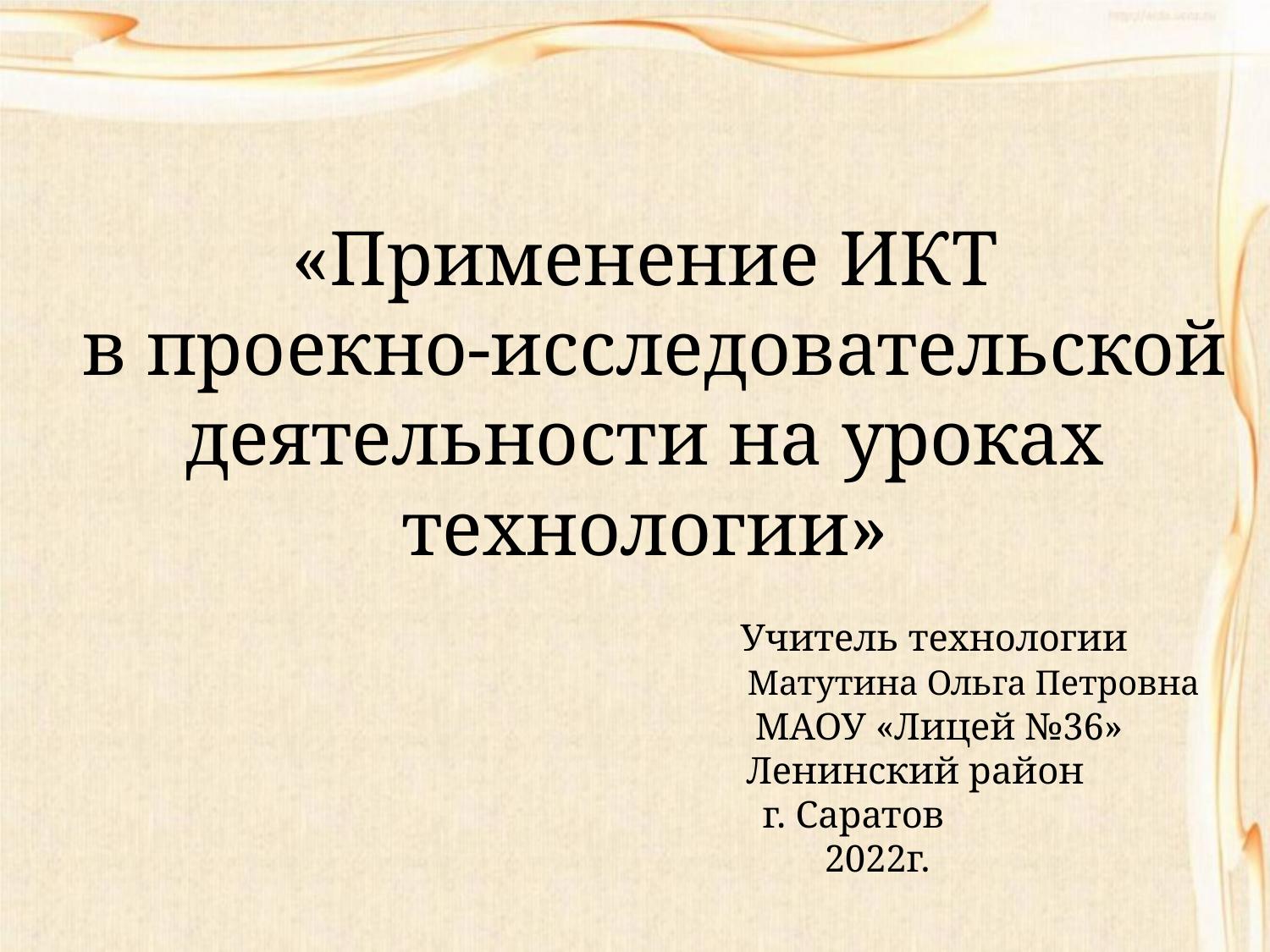

# «Применение ИКТ в проекно-исследовательской деятельности на уроках технологии» Учитель технологии Матутина Ольга Петровна МАОУ «Лицей №36» Ленинский район г. Саратов 2022г.